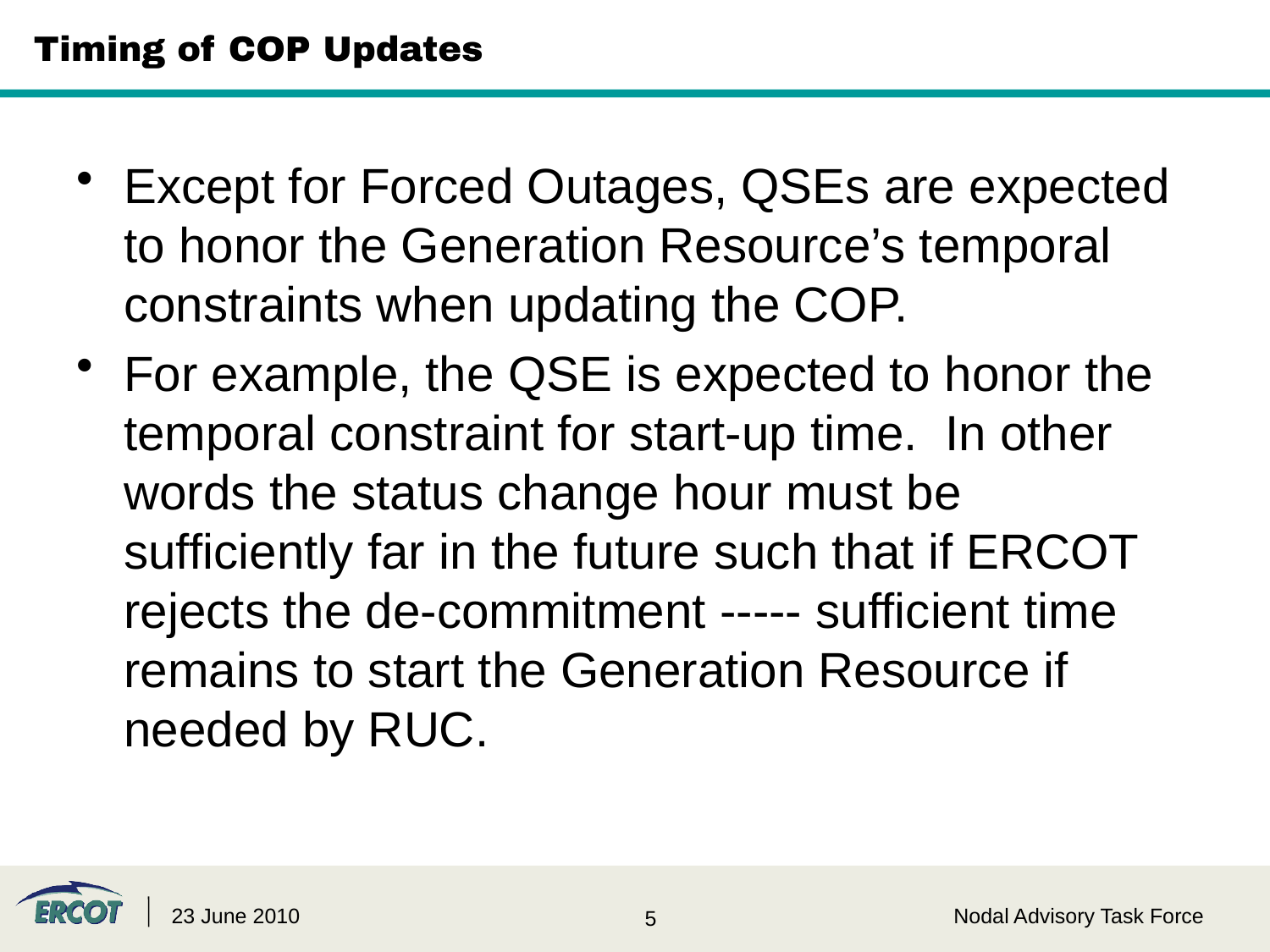

# Timing of COP Updates
Except for Forced Outages, QSEs are expected to honor the Generation Resource’s temporal constraints when updating the COP.
For example, the QSE is expected to honor the temporal constraint for start-up time.  In other words the status change hour must be sufficiently far in the future such that if ERCOT rejects the de-commitment ----- sufficient time remains to start the Generation Resource if needed by RUC.
23 June 2010
Nodal Advisory Task Force